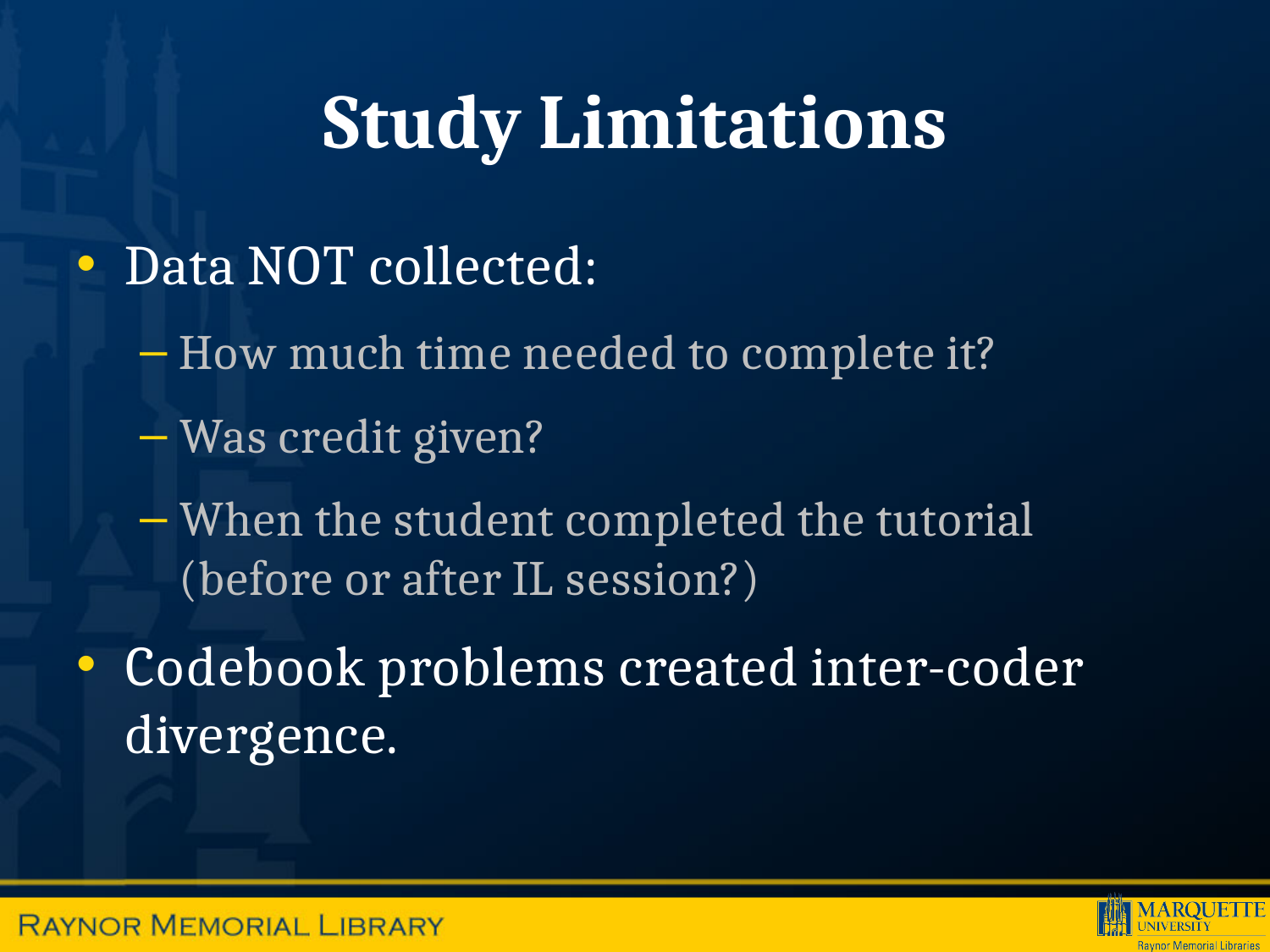

# Study Limitations
Data NOT collected:
How much time needed to complete it?
Was credit given?
When the student completed the tutorial (before or after IL session?)
Codebook problems created inter-coder divergence.